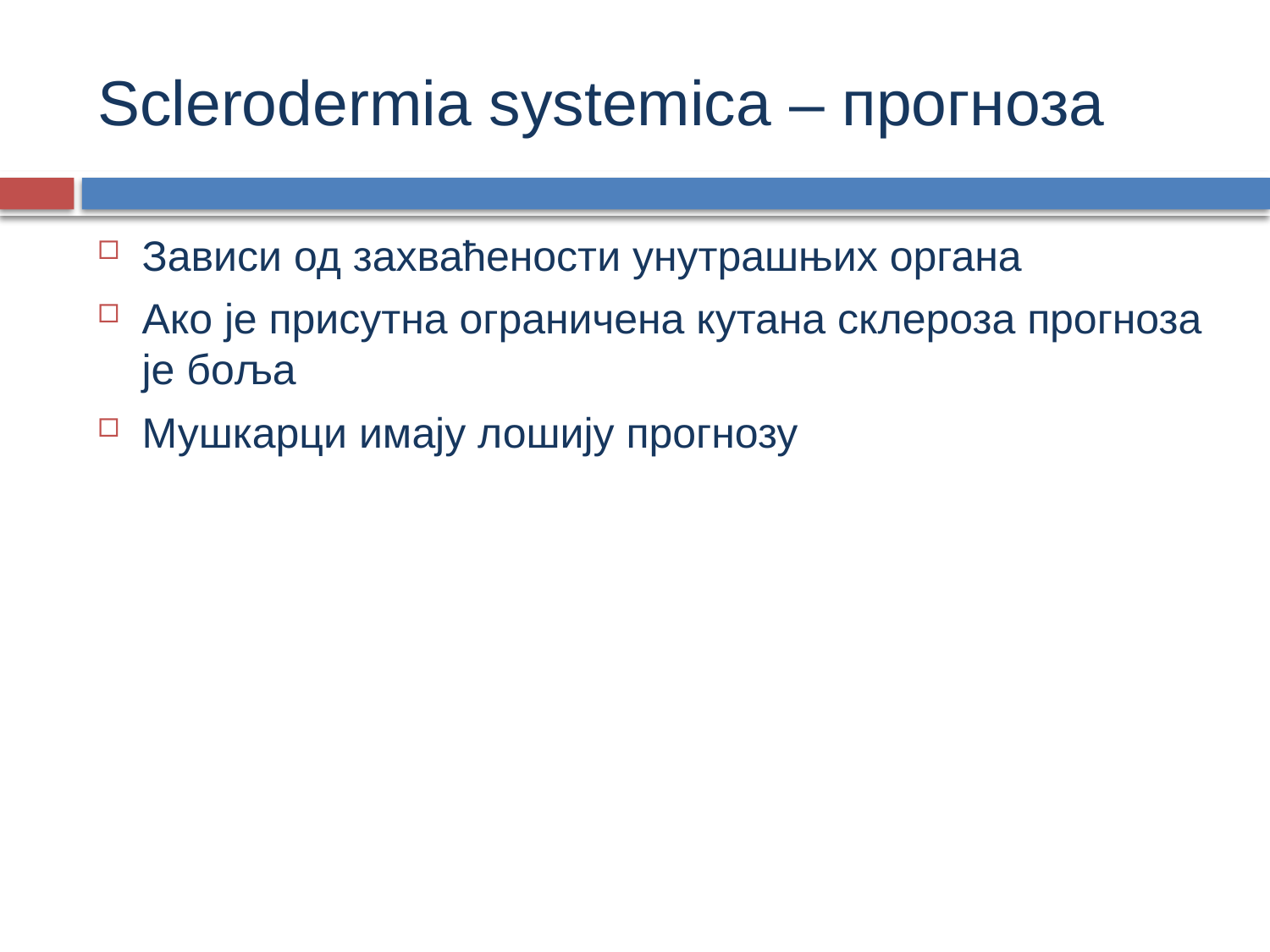

# Sclerodermia systemica – прогноза
Зависи од захваћености унутрашњих органа
Ако је присутна ограничена кутана склероза прогноза је боља
Мушкарци имају лошију прогнозу